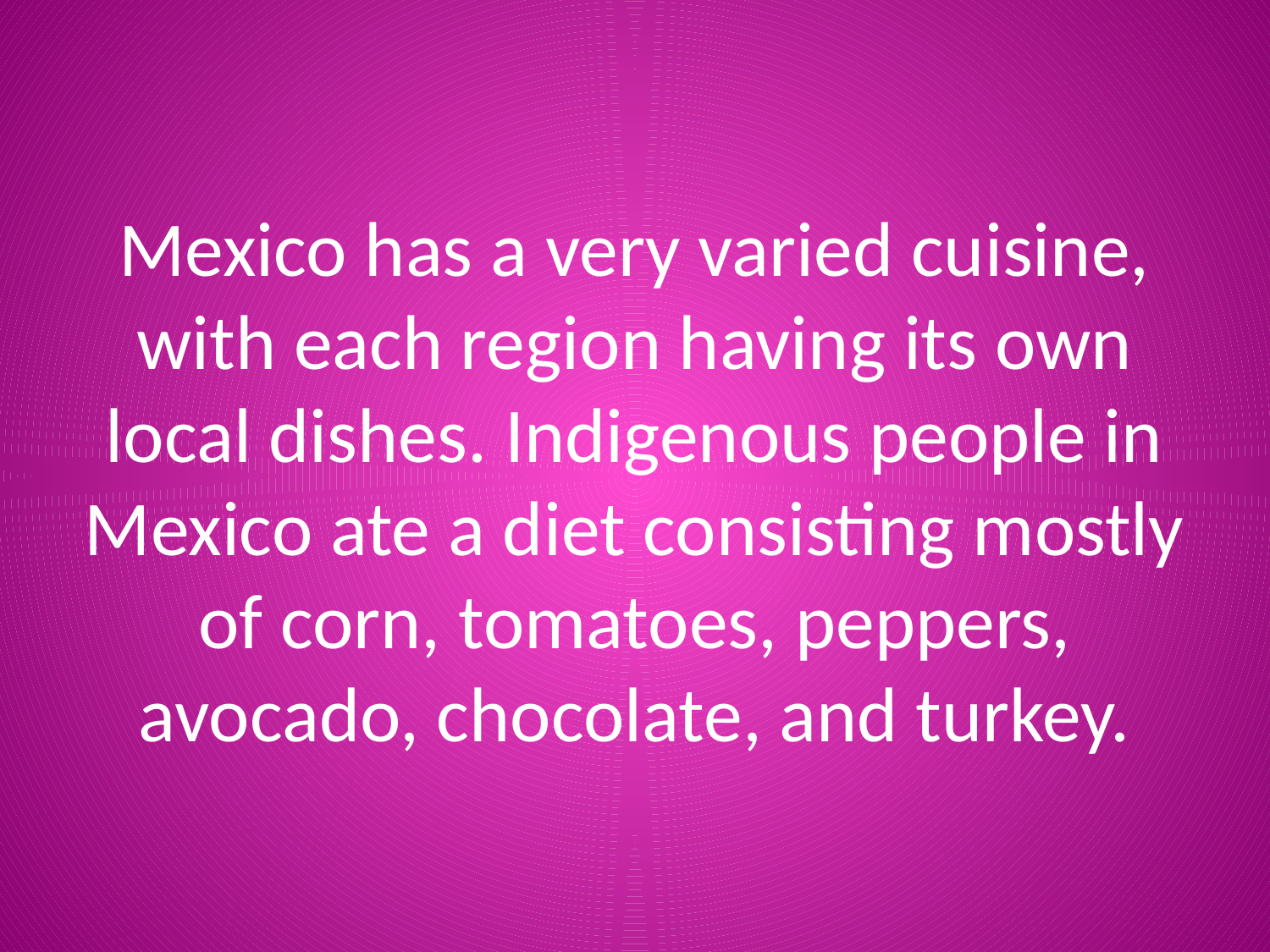

# Mexico has a very varied cuisine, with each region having its own local dishes. Indigenous people in Mexico ate a diet consisting mostly of corn, tomatoes, peppers, avocado, chocolate, and turkey.